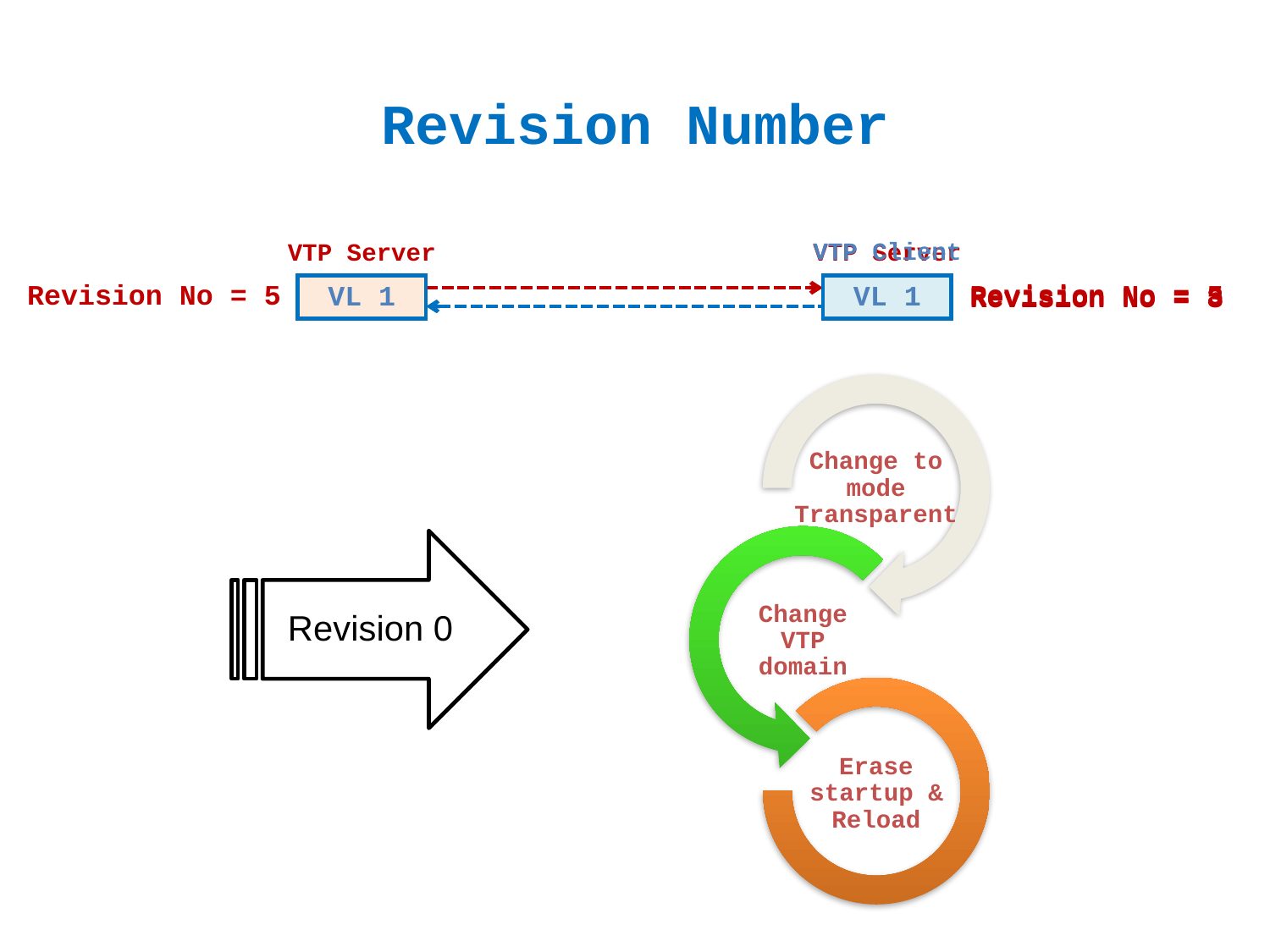

# Revision Number
VTP Client
VTP Server
VTP Server
VL 1-3
Revision No = 5
Revision No = 5
VL 1
VL 1-9
VL 1-3
VL 1
VL 1-9
Revision No = 8
Revision No = 3
Change to mode Transparent
Change VTP domain
Erase startup & Reload
Revision 0